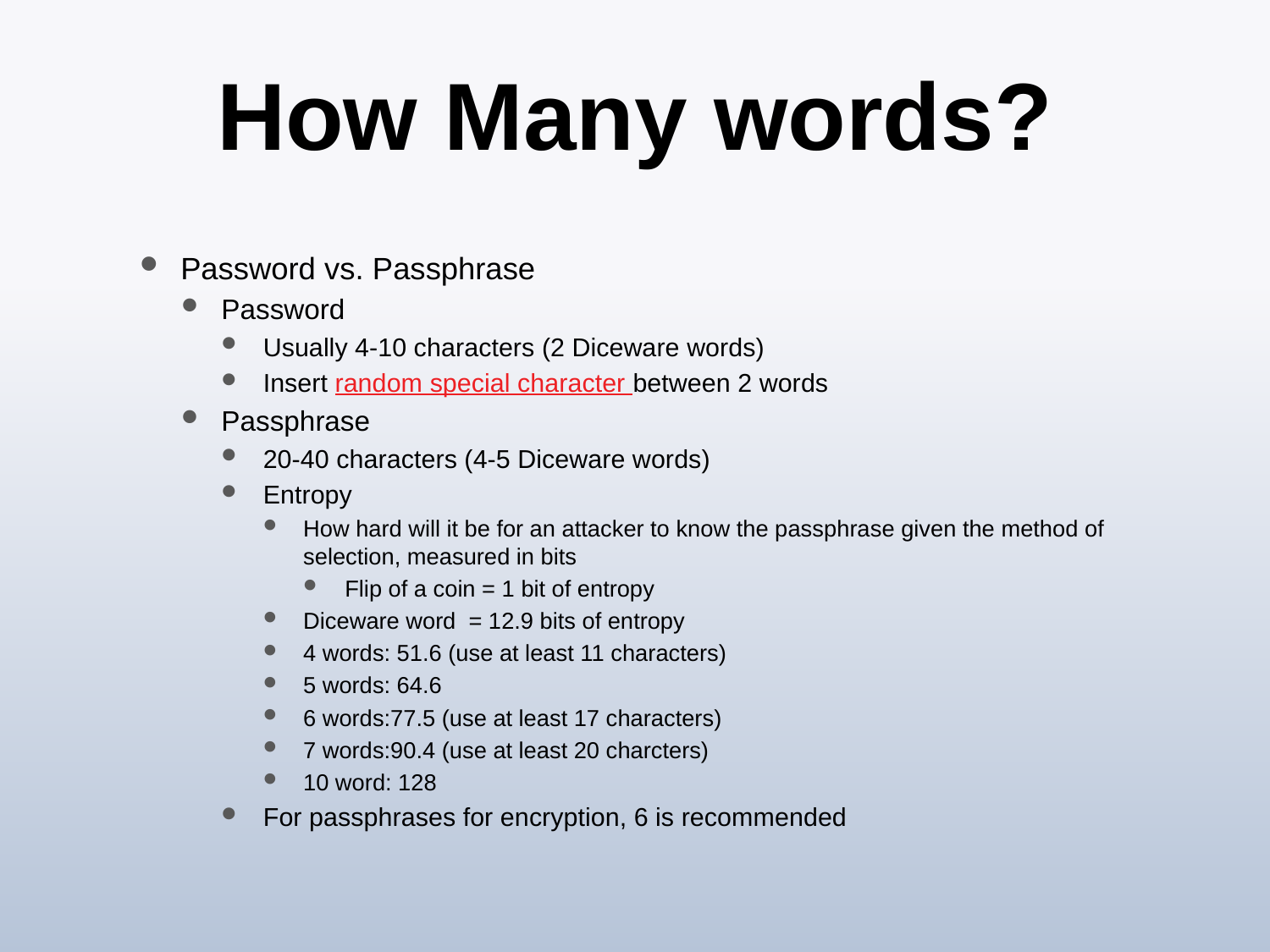

# How Many words?
Password vs. Passphrase
Password
Usually 4-10 characters (2 Diceware words)
Insert random special character between 2 words
Passphrase
20-40 characters (4-5 Diceware words)
Entropy
How hard will it be for an attacker to know the passphrase given the method of selection, measured in bits
Flip of a coin = 1 bit of entropy
Diceware word  = 12.9 bits of entropy
4 words: 51.6 (use at least 11 characters)
5 words: 64.6
6 words:77.5 (use at least 17 characters)
7 words:90.4 (use at least 20 charcters)
10 word: 128
For passphrases for encryption, 6 is recommended